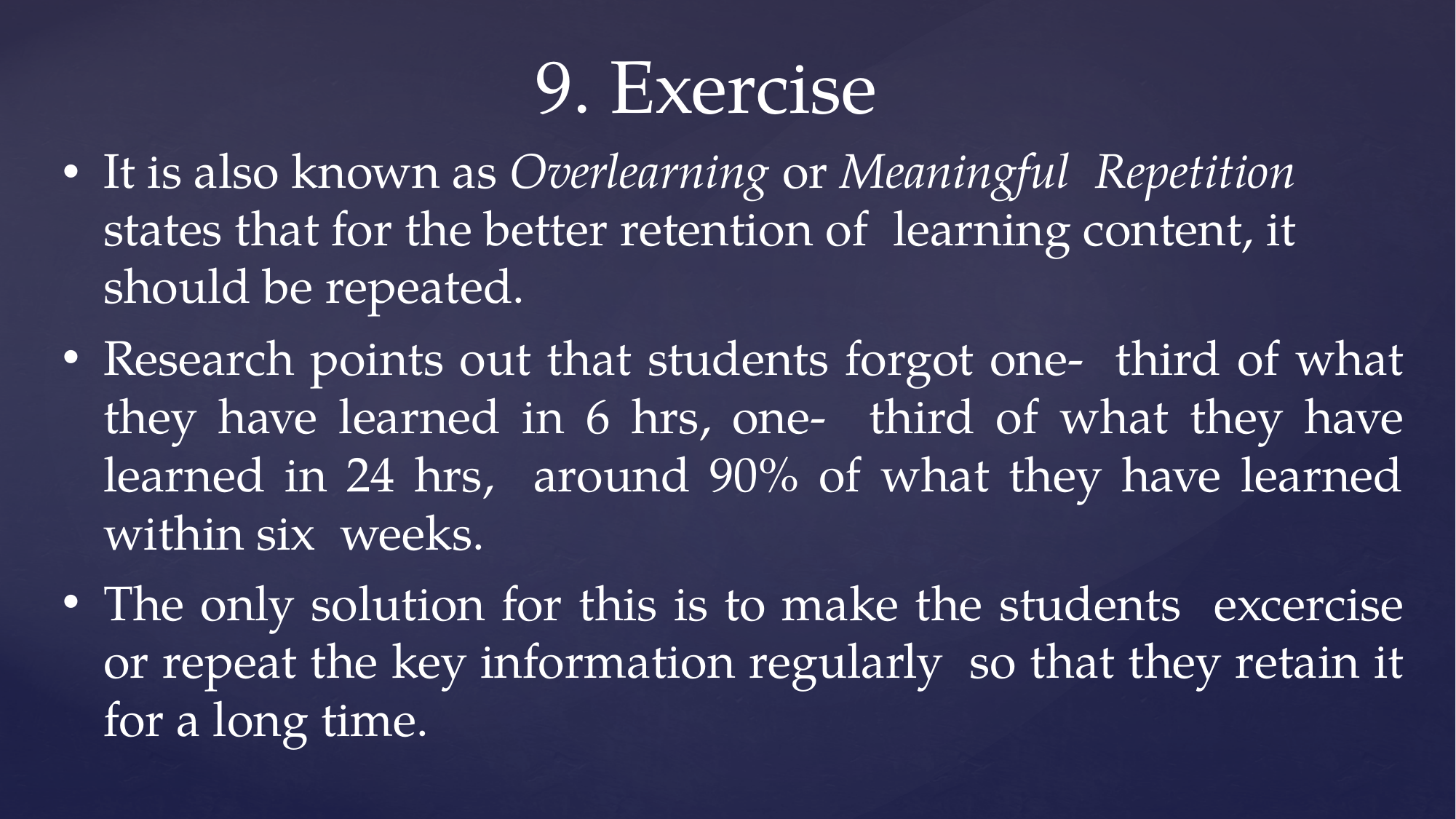

# 9. Exercise
It is also known as Overlearning or Meaningful  Repetition states that for the better retention of  learning content, it should be repeated.
Research points out that students forgot one-  third of what they have learned in 6 hrs, one-  third of what they have learned in 24 hrs,  around 90% of what they have learned within six  weeks.
The only solution for this is to make the students  excercise or repeat the key information regularly  so that they retain it for a long time.